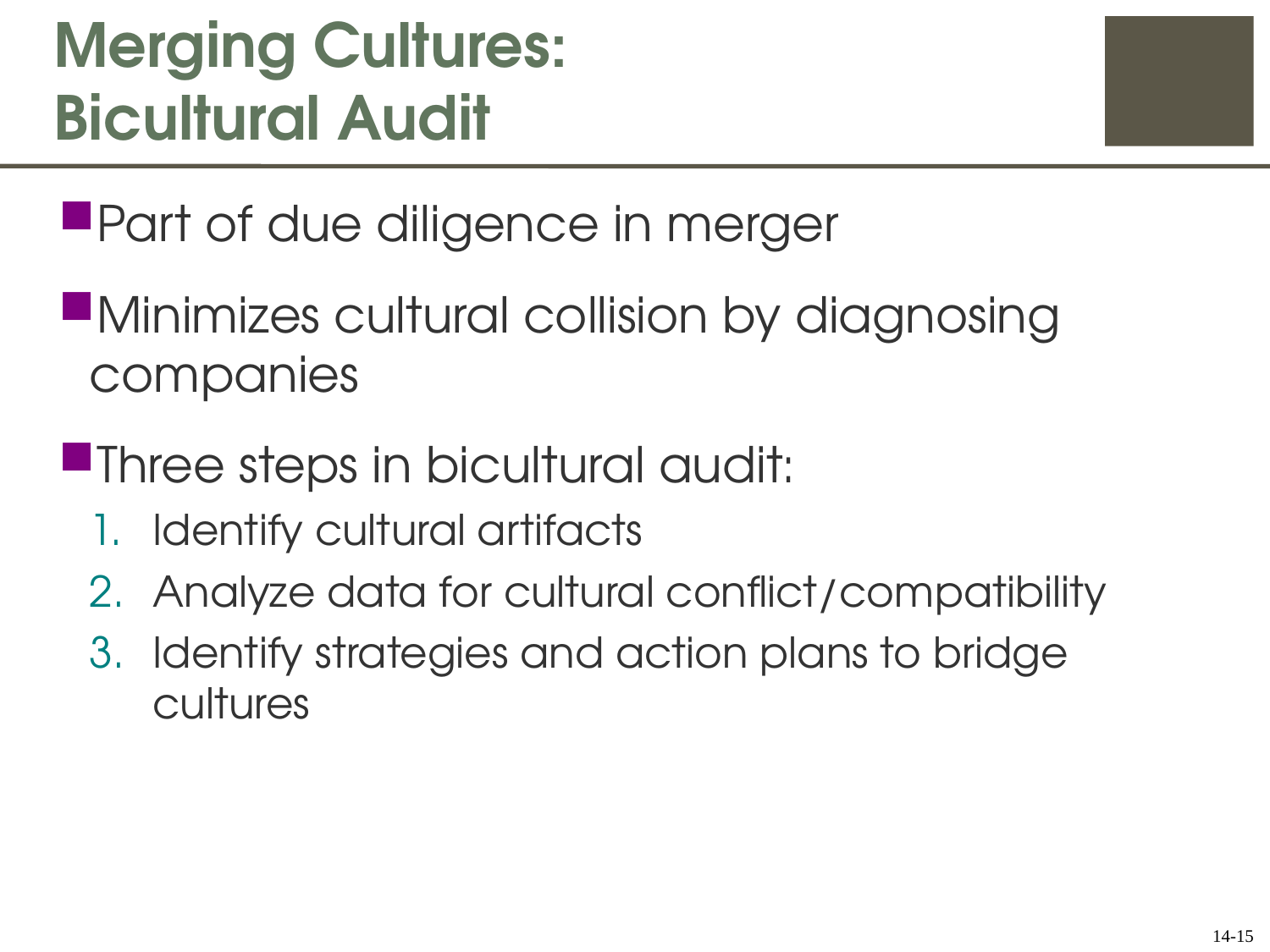

# Merging Cultures: Bicultural Audit
Part of due diligence in merger
Minimizes cultural collision by diagnosing companies
Three steps in bicultural audit:
Identify cultural artifacts
Analyze data for cultural conflict/compatibility
Identify strategies and action plans to bridge cultures